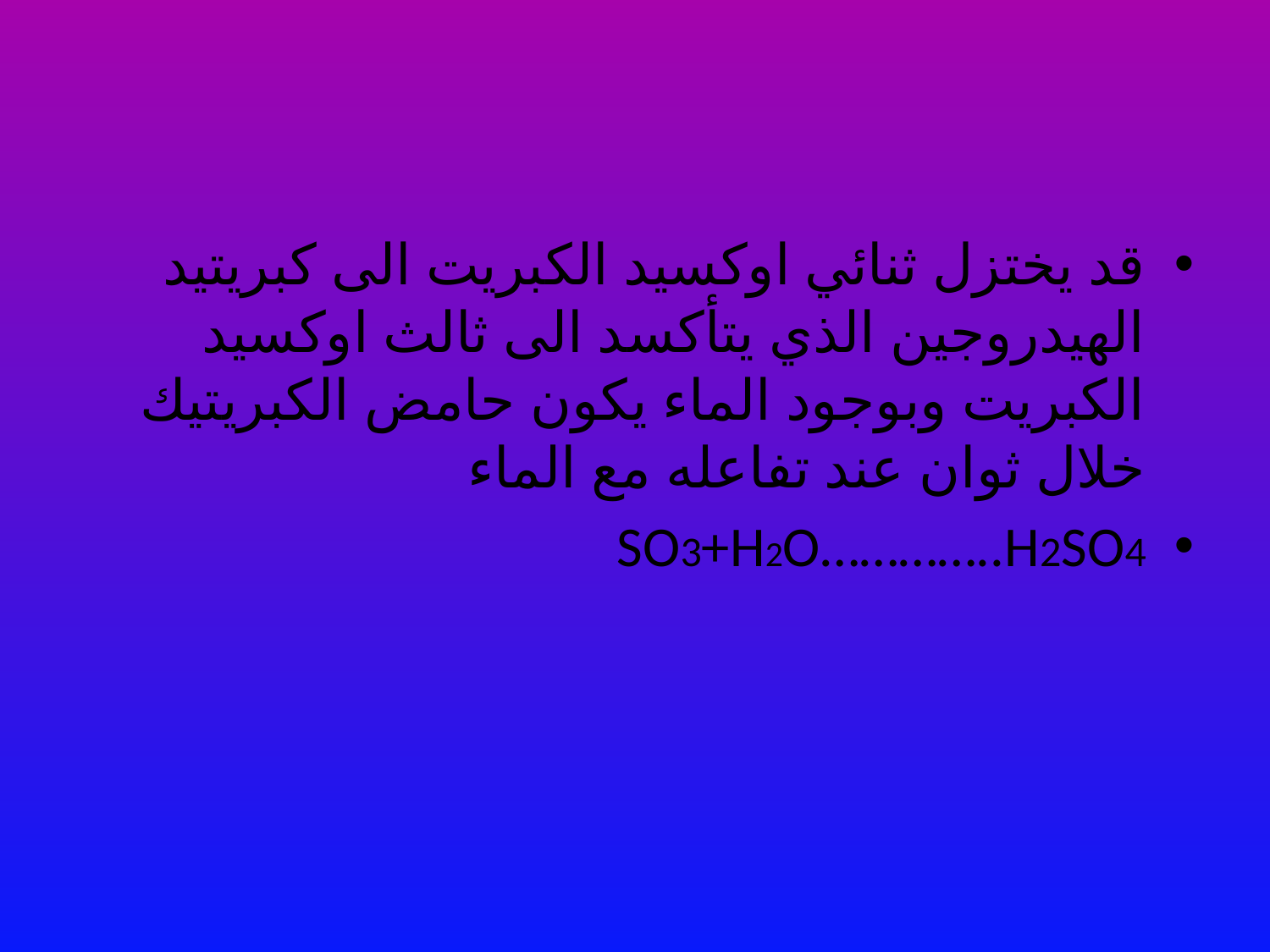

#
قد يختزل ثنائي اوكسيد الكبريت الى كبريتيد الهيدروجين الذي يتأكسد الى ثالث اوكسيد الكبريت وبوجود الماء يكون حامض الكبريتيك خلال ثوان عند تفاعله مع الماء
SO3+H2O…………..H2SO4